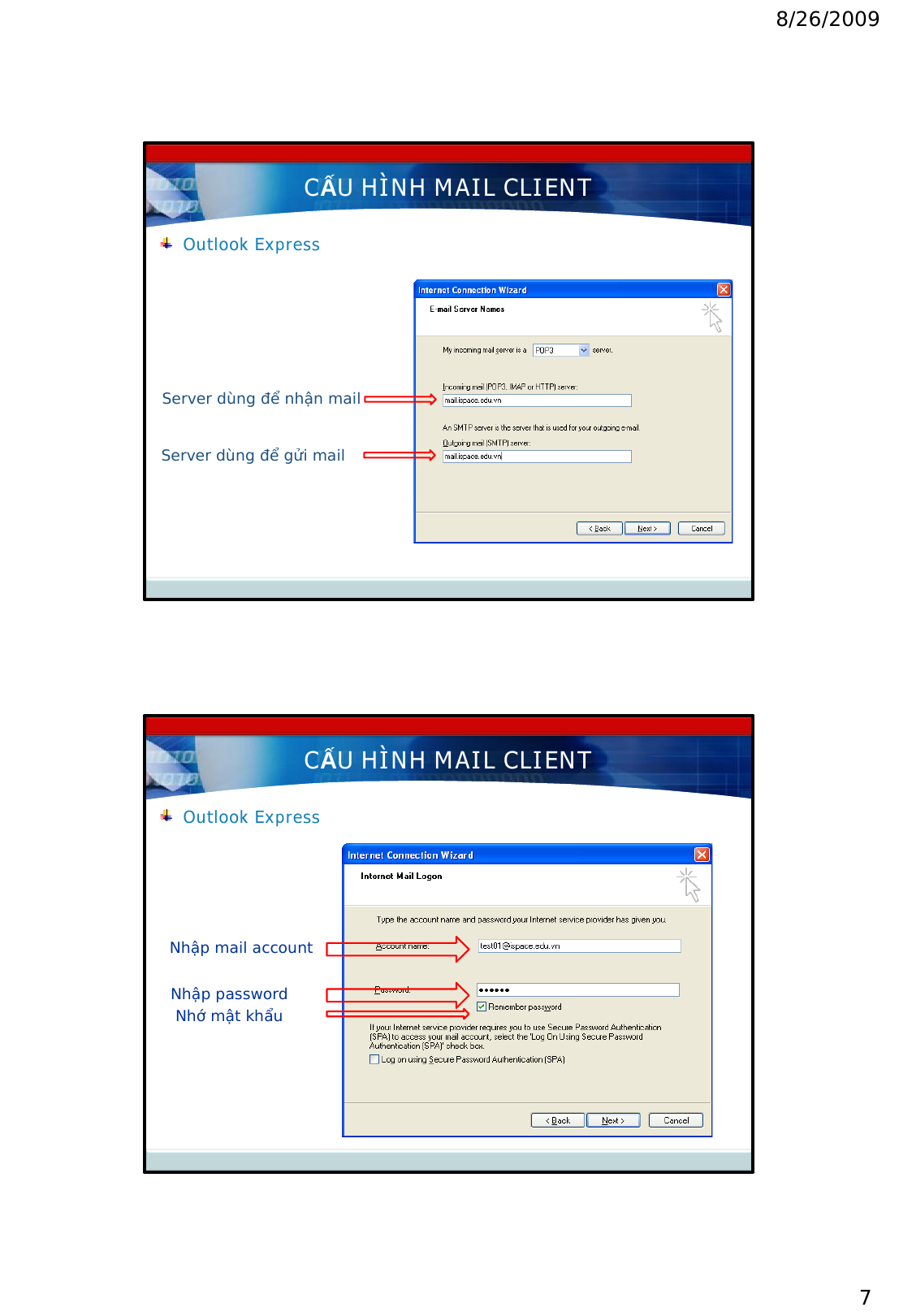

8/26/2009

CẤU HÌNH MAIL CLIENT

Outlook Express

Server dùng để nhận mail

Server dùng để gửi mail

CẤU HÌNH MAIL CLIENT

Outlook Express

Nhập mail account

Nhập password  Nhớ mật khẩu

7